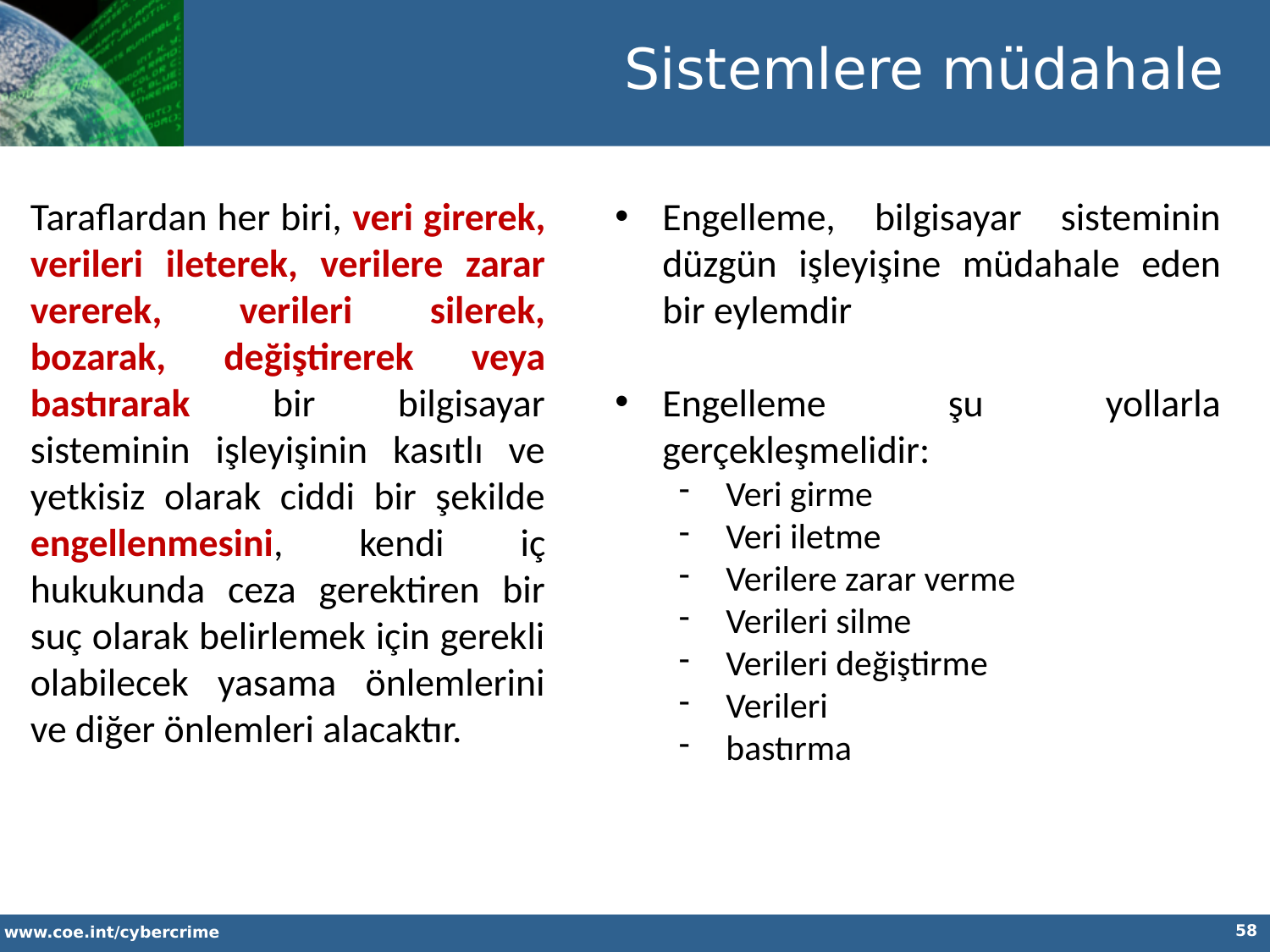

Sistemlere müdahale
Taraflardan her biri, veri girerek, verileri ileterek, verilere zarar vererek, verileri silerek, bozarak, değiştirerek veya bastırarak bir bilgisayar sisteminin işleyişinin kasıtlı ve yetkisiz olarak ciddi bir şekilde engellenmesini, kendi iç hukukunda ceza gerektiren bir suç olarak belirlemek için gerekli olabilecek yasama önlemlerini ve diğer önlemleri alacaktır.
Engelleme, bilgisayar sisteminin düzgün işleyişine müdahale eden bir eylemdir

Engelleme şu yollarla gerçekleşmelidir:
Veri girme
Veri iletme
Verilere zarar verme
Verileri silme
Verileri değiştirme
Verileri
bastırma